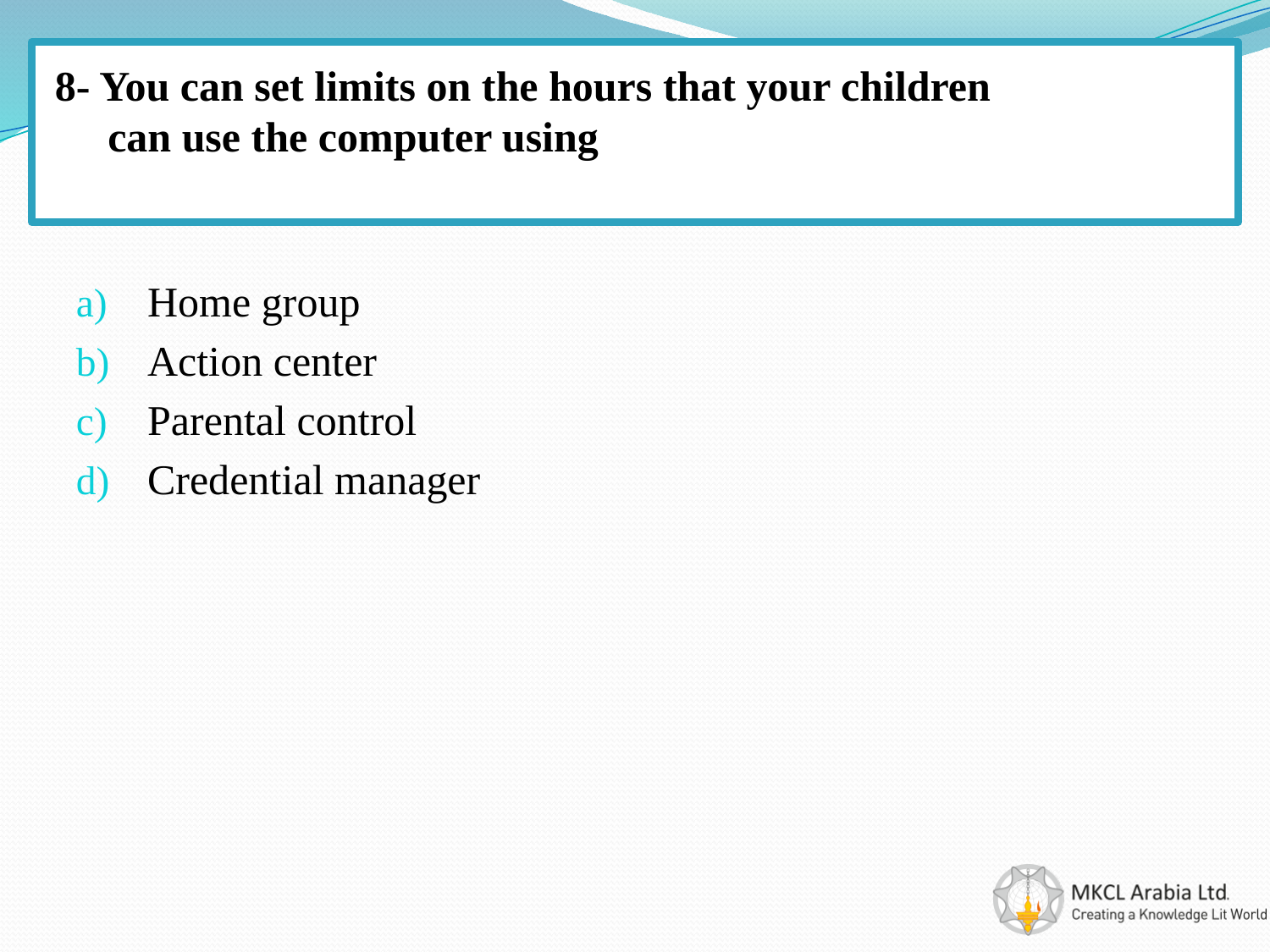

# 8- You can set limits on the hours that your children can use the computer using
Home group
Action center
Parental control
Credential manager